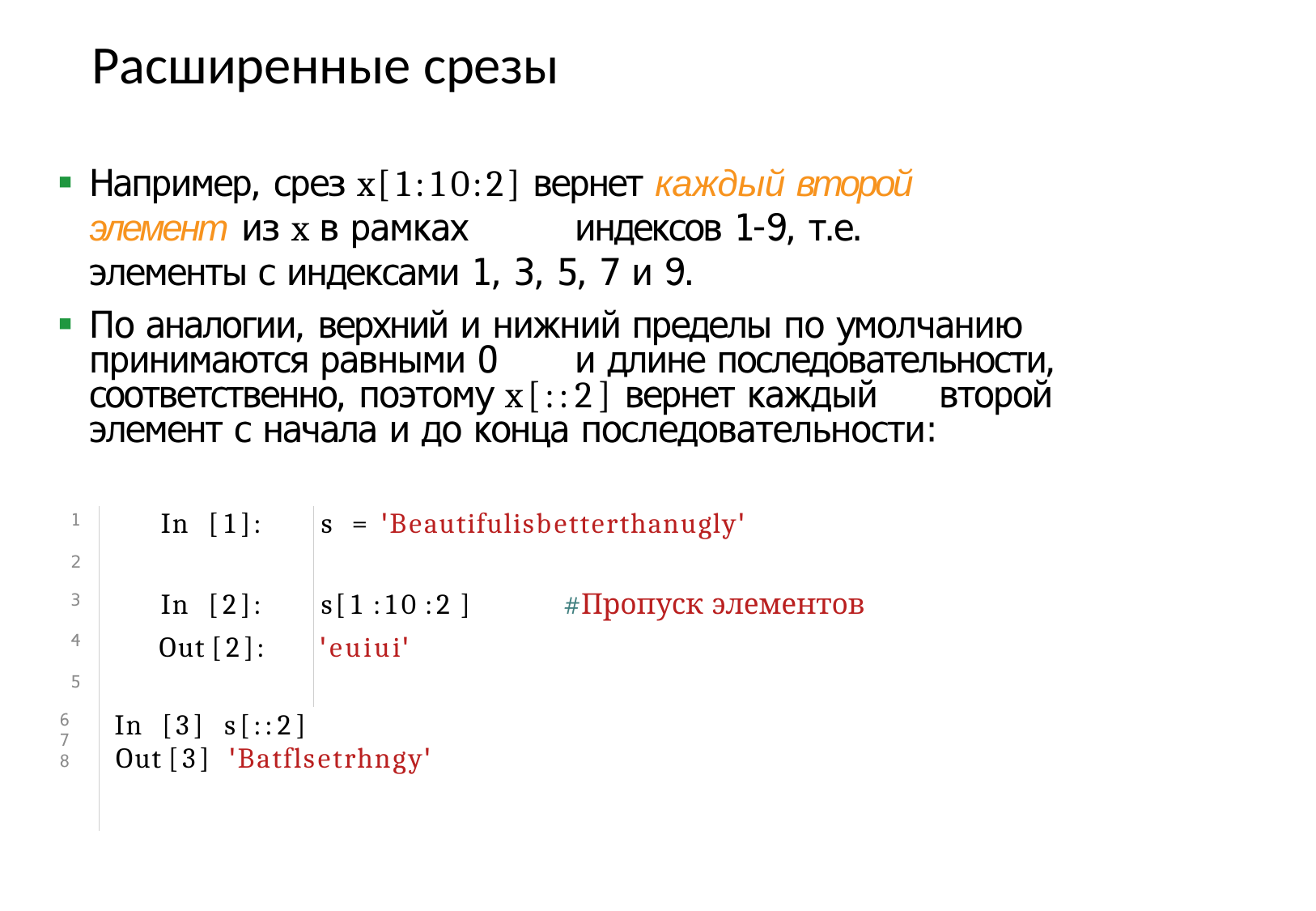

# Расширенные срезы
Например, срез x[1:10:2] вернет каждый второй элемент из x в рамках 	индексов 1-9, т.е. элементы с индексами 1, 3, 5, 7 и 9.
По аналогии, верхний и нижний пределы по умолчанию принимаются равными 0 	и длине последовательности, соответственно, поэтому x[::2] вернет каждый 	второй элемент с начала и до конца последовательности:
| 1 | In [1]: | s = 'Beautifulisbetterthanugly' |
| --- | --- | --- |
| 2 |  |  |
| 3 | In [2]: | s[1 :10 :2 ] #Пропуск элементов |
| 4 | Out [2]: | 'euiui' |
| 5 |  |  |
| 6 7 8 | In [3] s[::2] Out [3] 'Batflsetrhngy' |  |